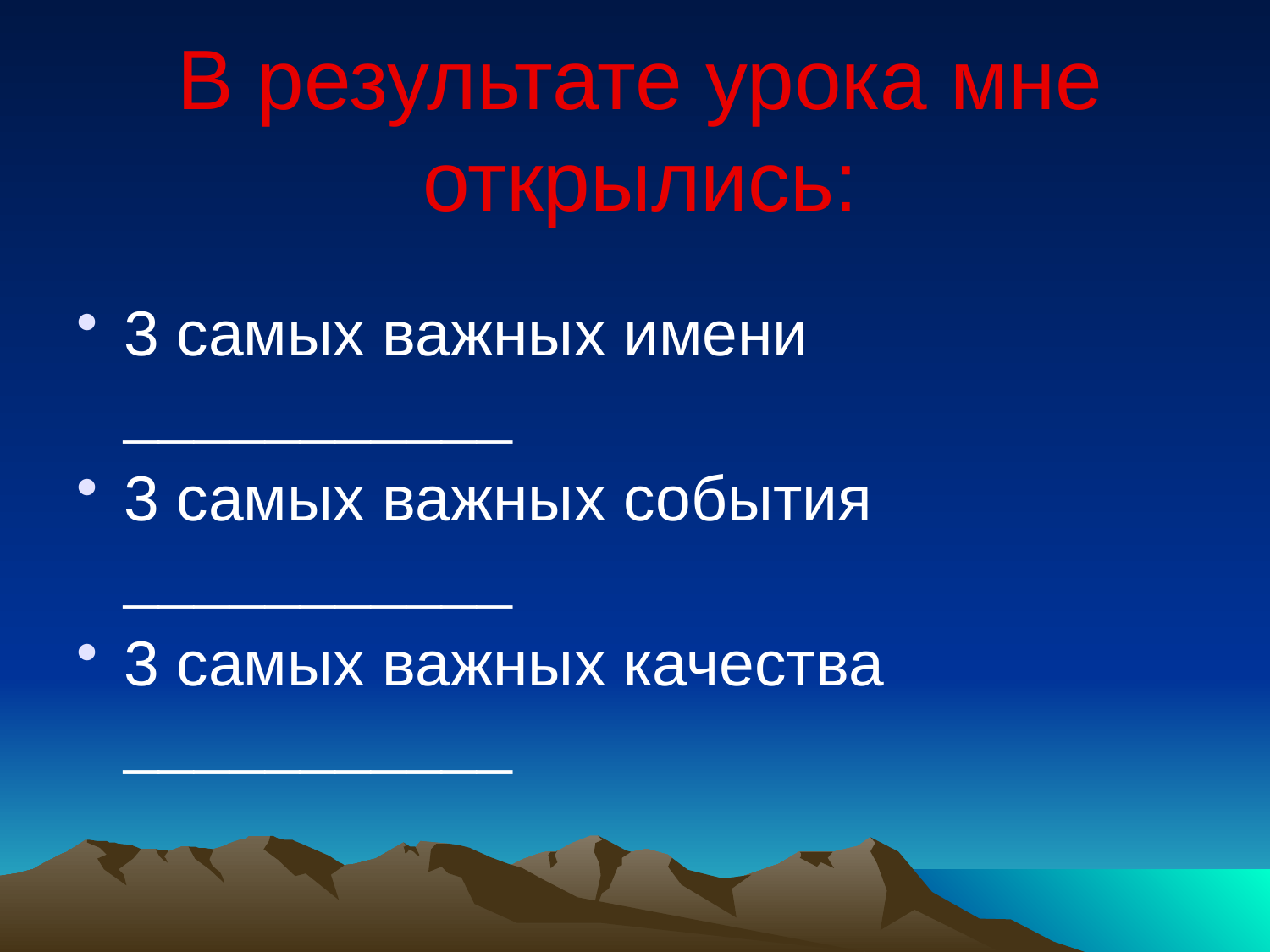

# В результате урока мне открылись:
3 самых важных имени ___________
3 самых важных события ___________
3 самых важных качества ___________